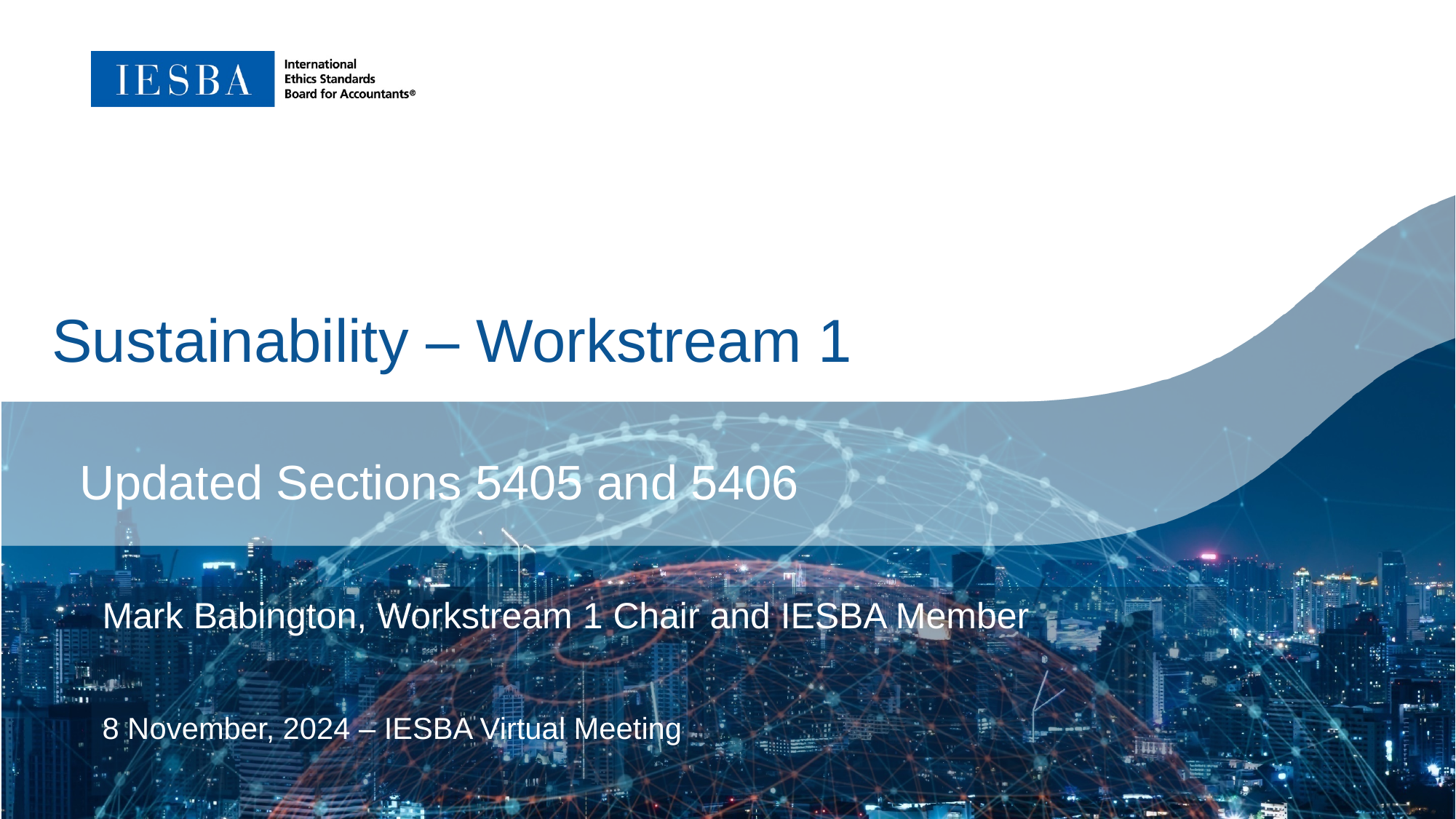

Sustainability – Workstream 1

Updated Sections 5405 and 5406
Mark Babington, Workstream 1 Chair and IESBA Member

8 November, 2024 – IESBA Virtual Meeting